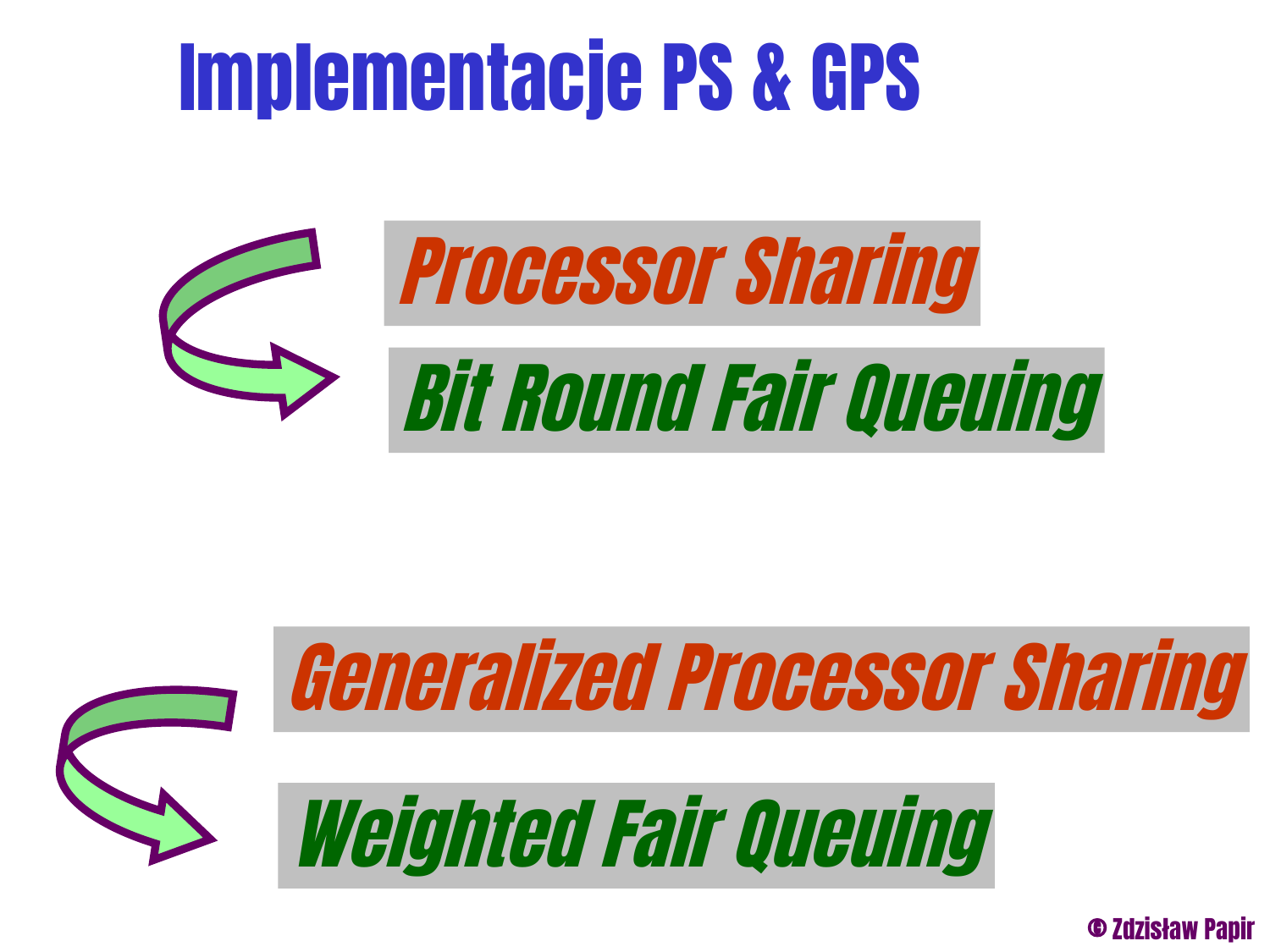

Implementacje PS & GPS
Processor Sharing

Bit Round Fair Queuing
Generalized Processor Sharing
Weighted Fair Queuing

© Zdzisław Papir